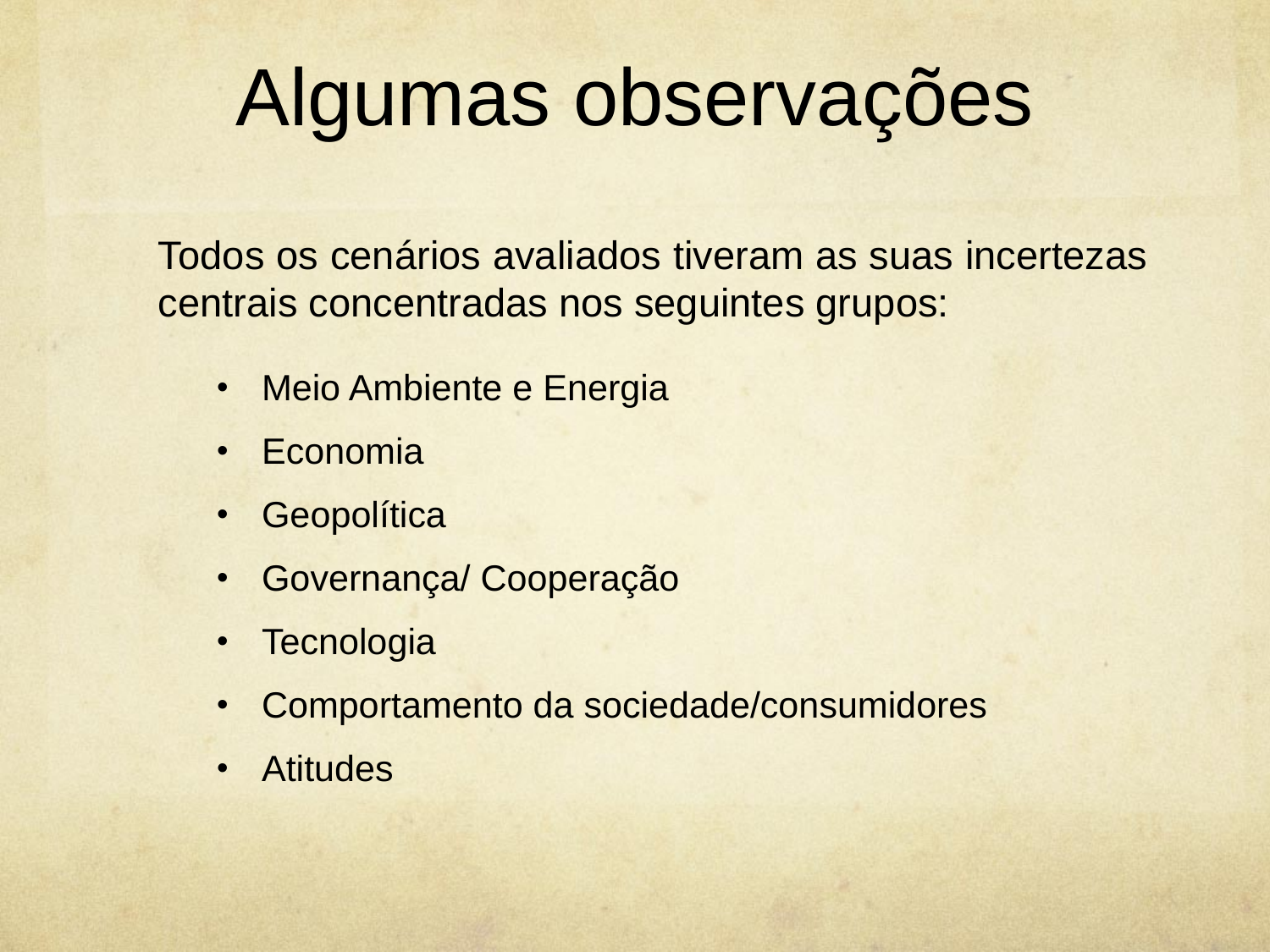

# Algumas observações
Todos os cenários avaliados tiveram as suas incertezas centrais concentradas nos seguintes grupos:
Meio Ambiente e Energia
Economia
Geopolítica
Governança/ Cooperação
Tecnologia
Comportamento da sociedade/consumidores
Atitudes